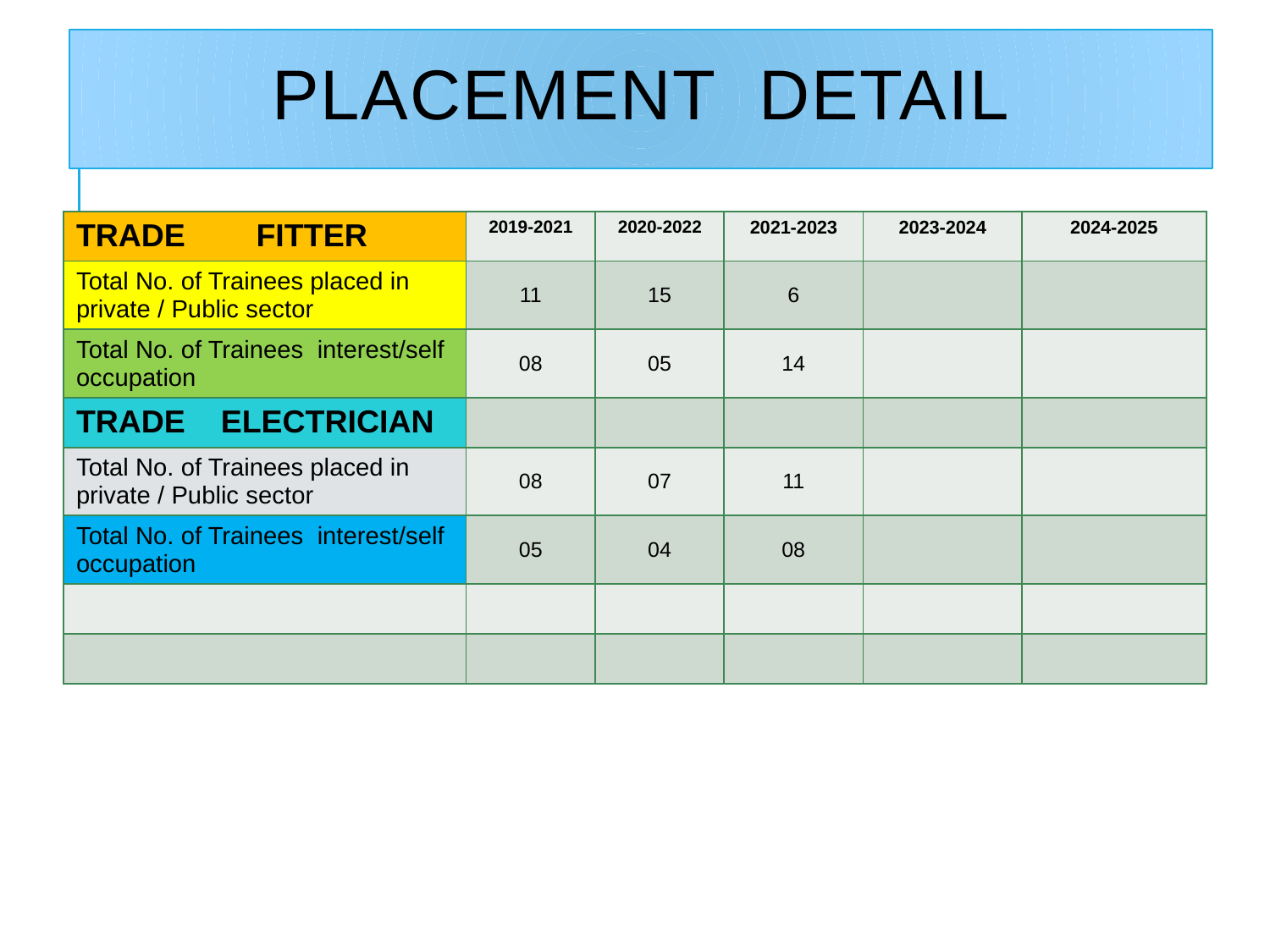

# PLACEMENT  DETAIL
| TRADE FITTER | 2019-2021 | 2020-2022 | 2021-2023 | 2023-2024 | 2024-2025 |
| --- | --- | --- | --- | --- | --- |
| Total No. of Trainees placed in private / Public sector | 11 | 15 | 6 |  |  |
| Total No. of Trainees interest/self occupation | 08 | 05 | 14 |  |  |
| TRADE ELECTRICIAN |  |  |  |  |  |
| Total No. of Trainees placed in private / Public sector | 08 | 07 | 11 |  |  |
| Total No. of Trainees interest/self occupation | 05 | 04 | 08 |  |  |
|  |  |  |  |  |  |
|  |  |  |  |  |  |